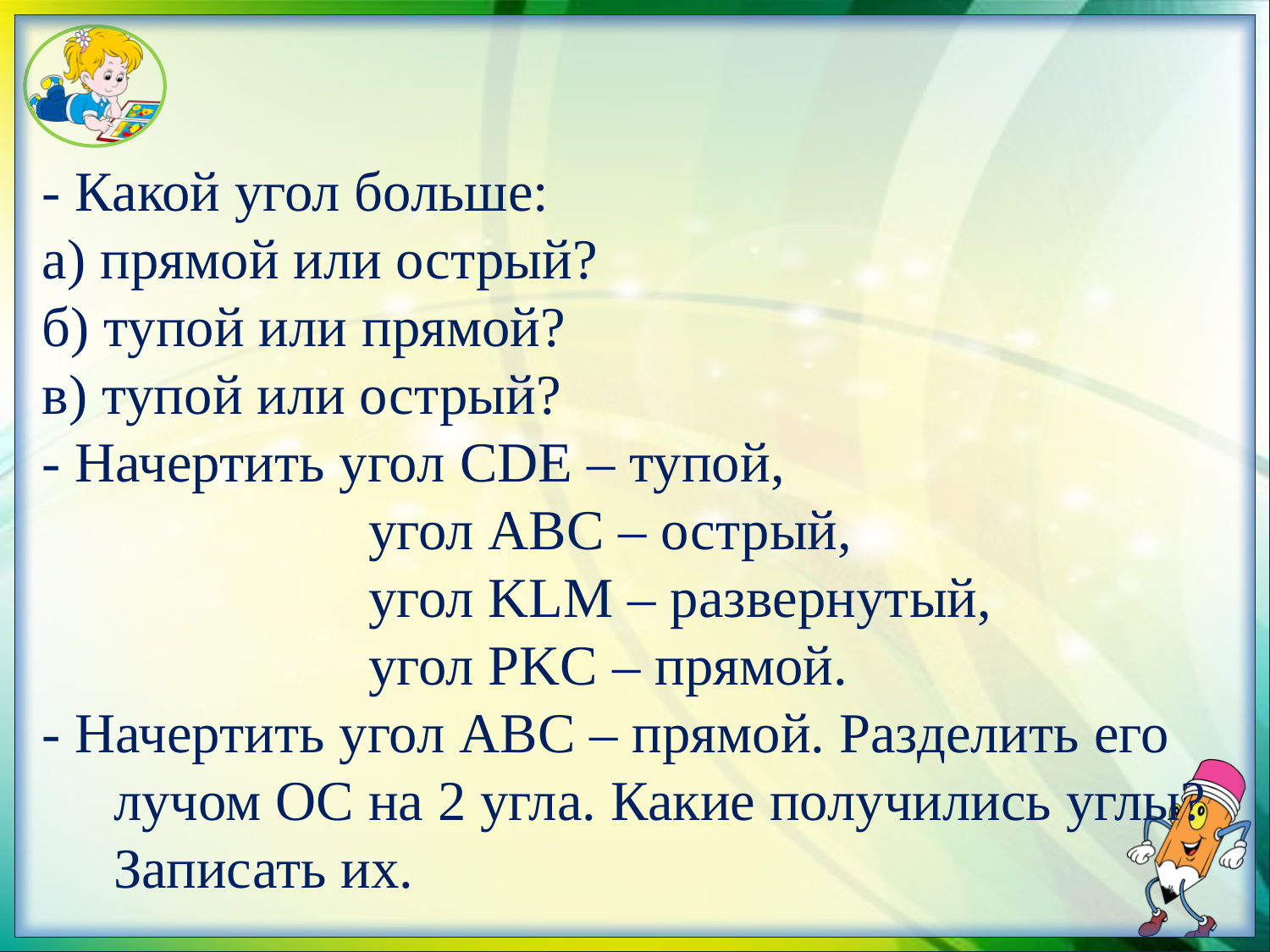

- Какой угол больше:
а) прямой или острый?
б) тупой или прямой?
в) тупой или острый?
- Начертить угол CDE – тупой,
                       угол ABC – острый,
                       угол KLM – развернутый,
                       угол PKC – прямой.
- Начертить угол АВС – прямой. Разделить его лучом ОС на 2 угла. Какие получились углы? Записать их.